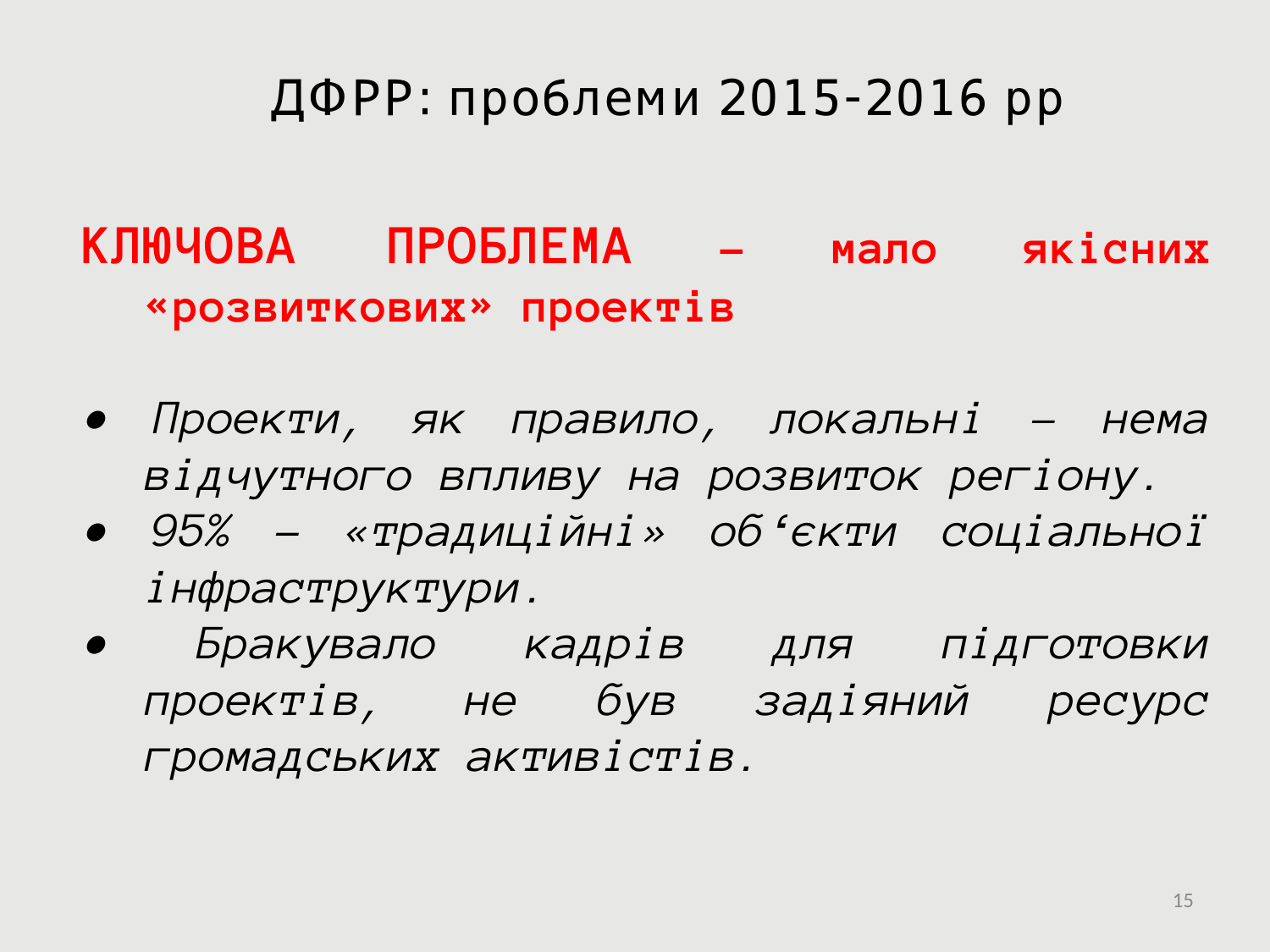

ДФРР: проблеми 2015-2016 рр
КЛЮЧОВА ПРОБЛЕМА – мало якісних «розвиткових» проектів

• Проекти, як правило, локальні – нема відчутного впливу на розвиток регіону.
• 95% - «традиційні» об‘єкти соціальної інфраструктури.
• Бракувало кадрів для підготовки проектів, не був задіяний ресурс громадських активістів.
15